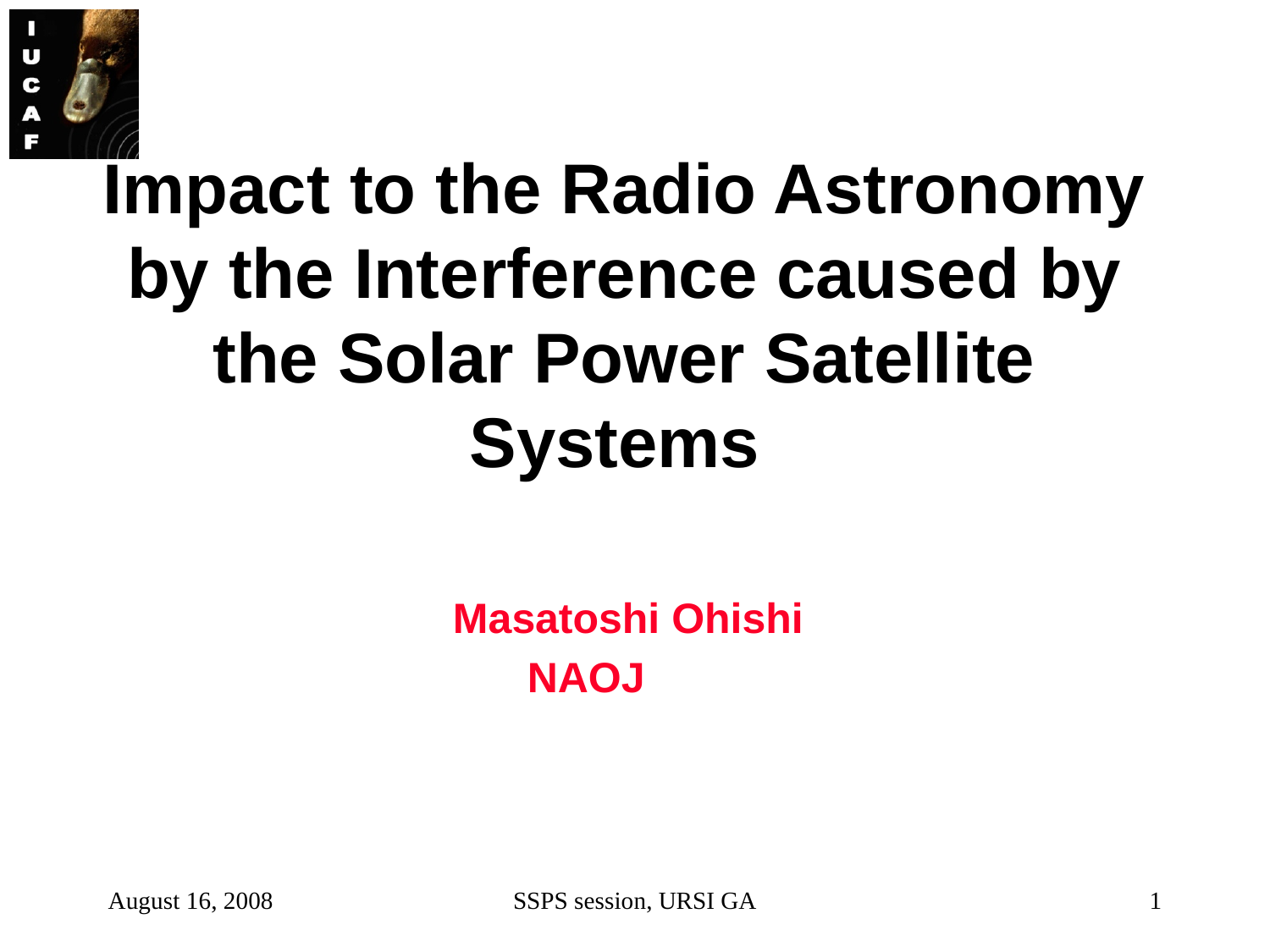

# Impact to the Radio Astronomy by the Interference caused by the Solar Power Satellite Systems
　　　　　Masatoshi Ohishi
                         NAOJ
August 16, 2008
SSPS session, URSI GA
1